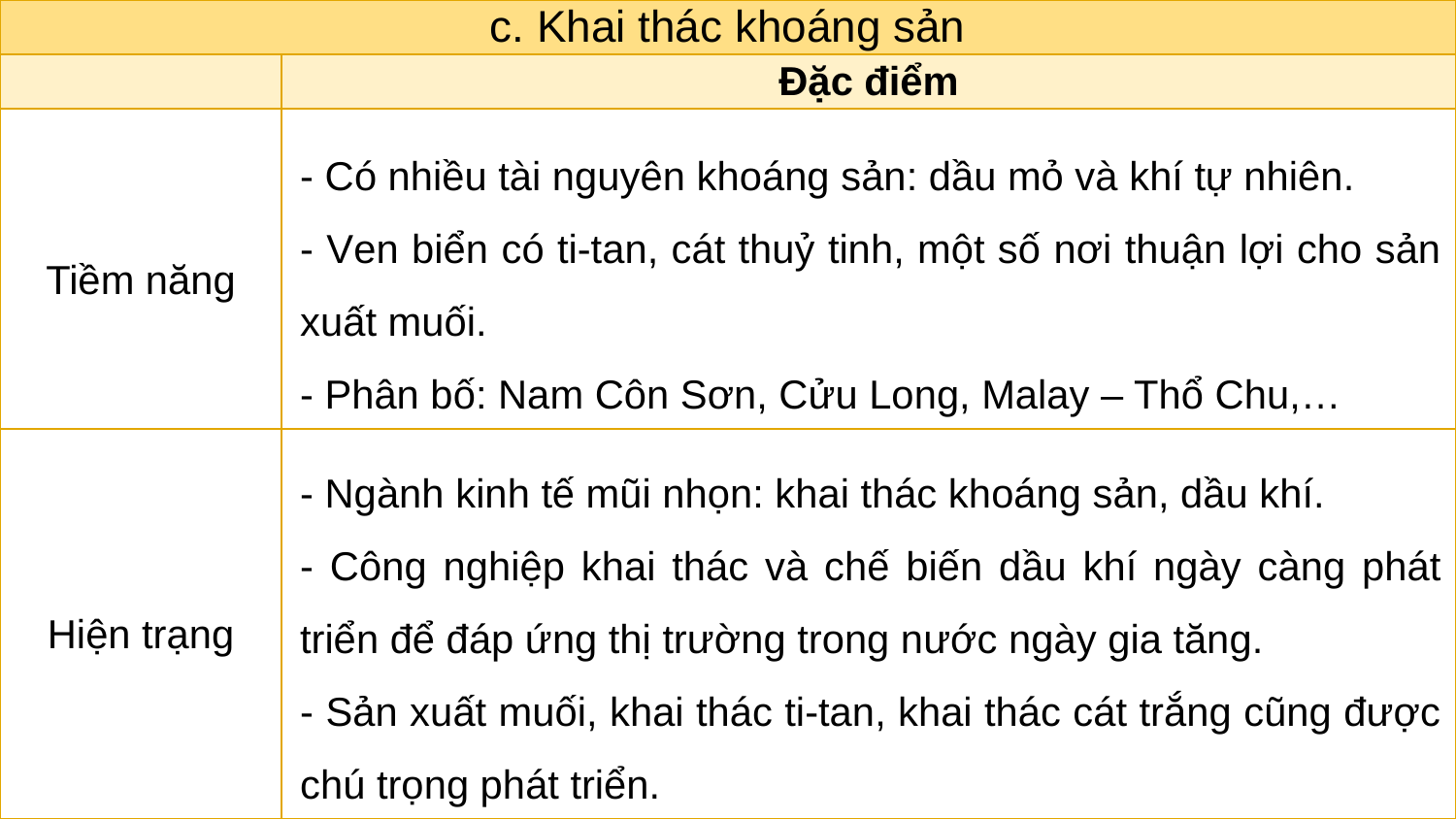

| c. Khai thác khoáng sản |  |
| --- | --- |
|  | Đặc điểm |
| Tiềm năng |  |
| Hiện trạng |  |
- Có nhiều tài nguyên khoáng sản: dầu mỏ và khí tự nhiên.
- Ven biển có ti-tan, cát thuỷ tinh, một số nơi thuận lợi cho sản xuất muối.
- Phân bố: Nam Côn Sơn, Cửu Long, Malay – Thổ Chu,…
- Ngành kinh tế mũi nhọn: khai thác khoáng sản, dầu khí.
- Công nghiệp khai thác và chế biến dầu khí ngày càng phát triển để đáp ứng thị trường trong nước ngày gia tăng.
- Sản xuất muối, khai thác ti-tan, khai thác cát trắng cũng được chú trọng phát triển.